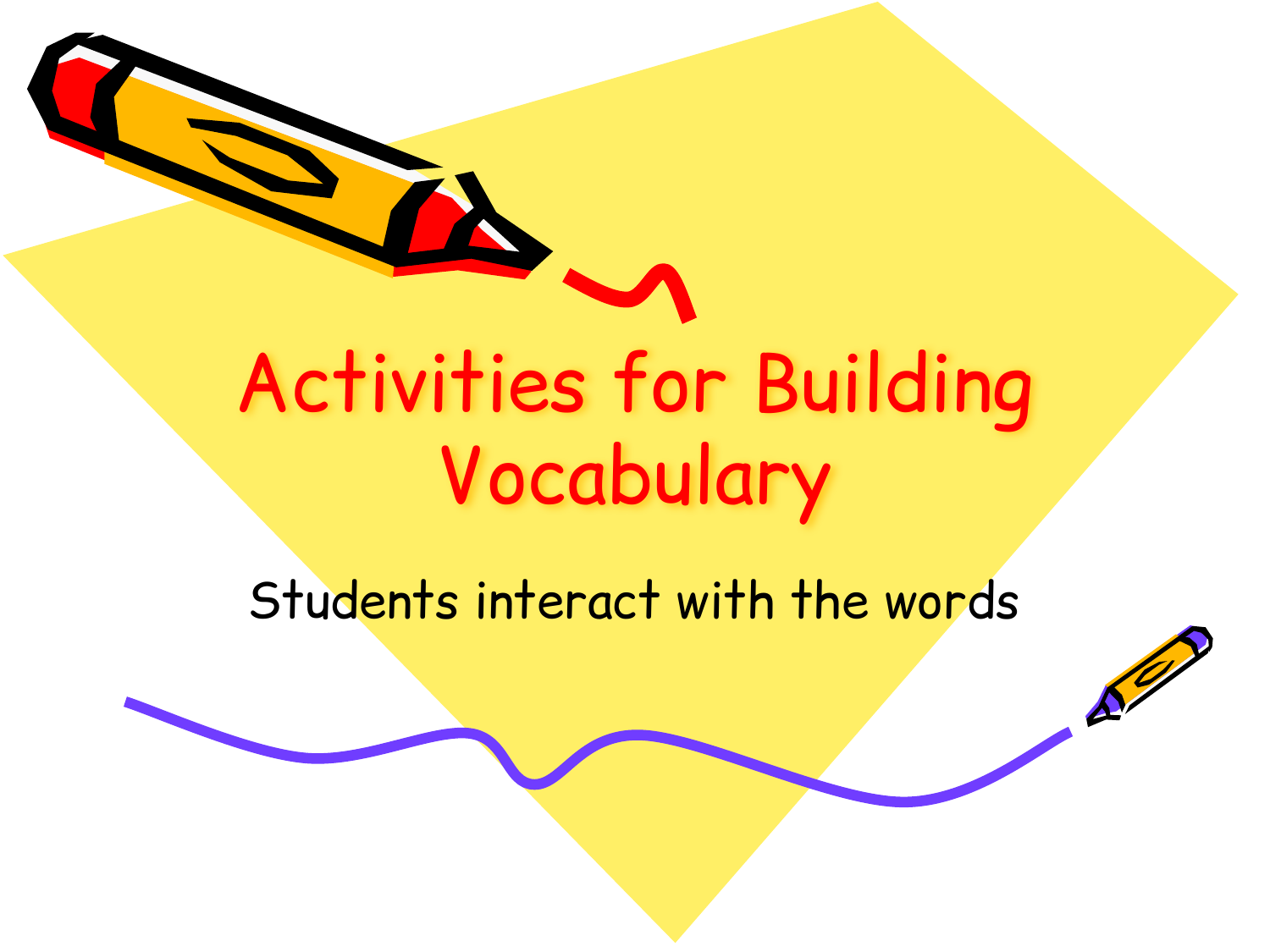

# Activities for Building Vocabulary
Students interact with the words